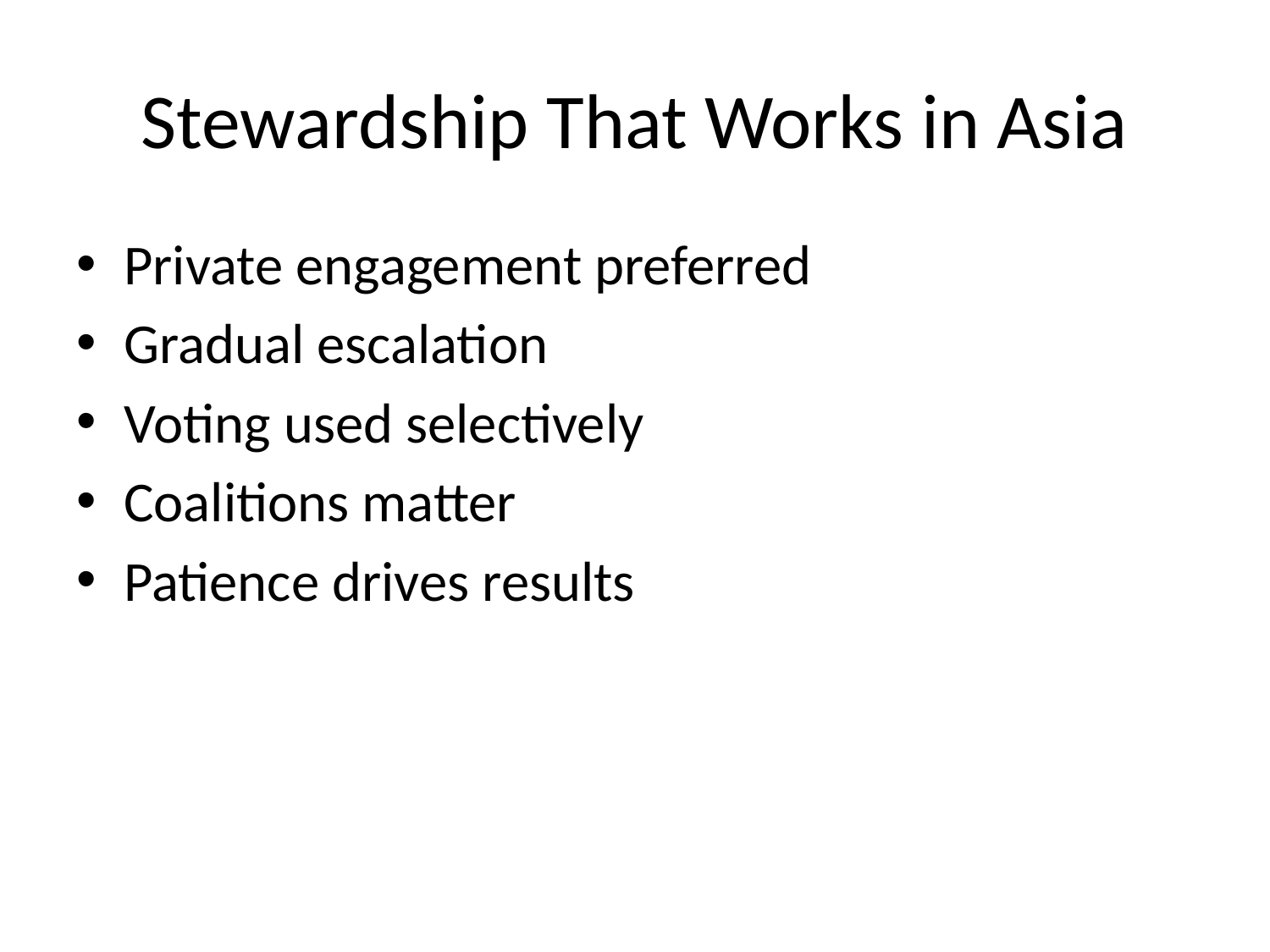

# Stewardship That Works in Asia
Private engagement preferred
Gradual escalation
Voting used selectively
Coalitions matter
Patience drives results